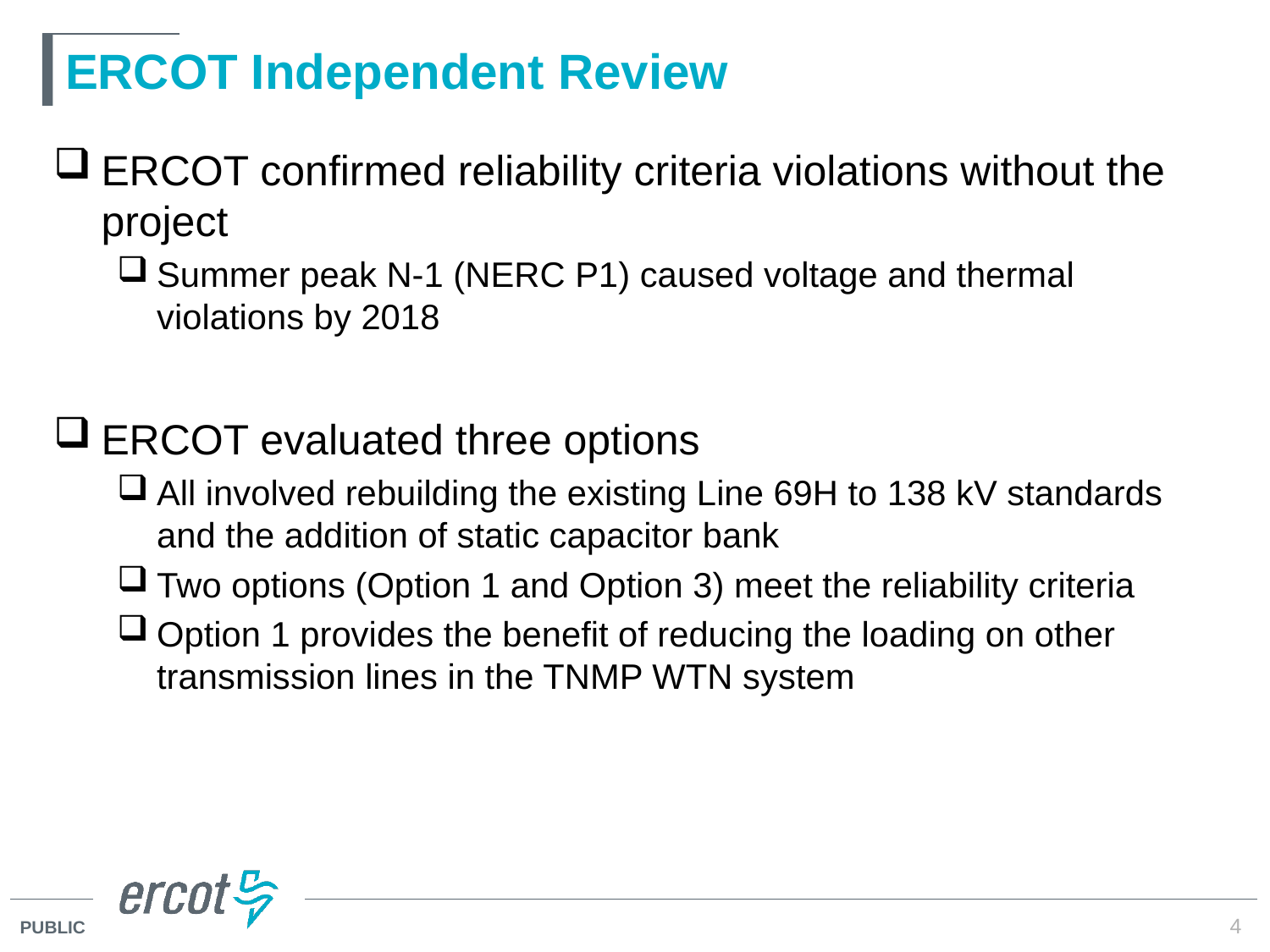

# ERCOT Independent Review
ERCOT confirmed reliability criteria violations without the project
Summer peak N-1 (NERC P1) caused voltage and thermal violations by 2018

ERCOT evaluated three options
All involved rebuilding the existing Line 69H to 138 kV standards and the addition of static capacitor bank
Two options (Option 1 and Option 3) meet the reliability criteria
Option 1 provides the benefit of reducing the loading on other transmission lines in the TNMP WTN system

4